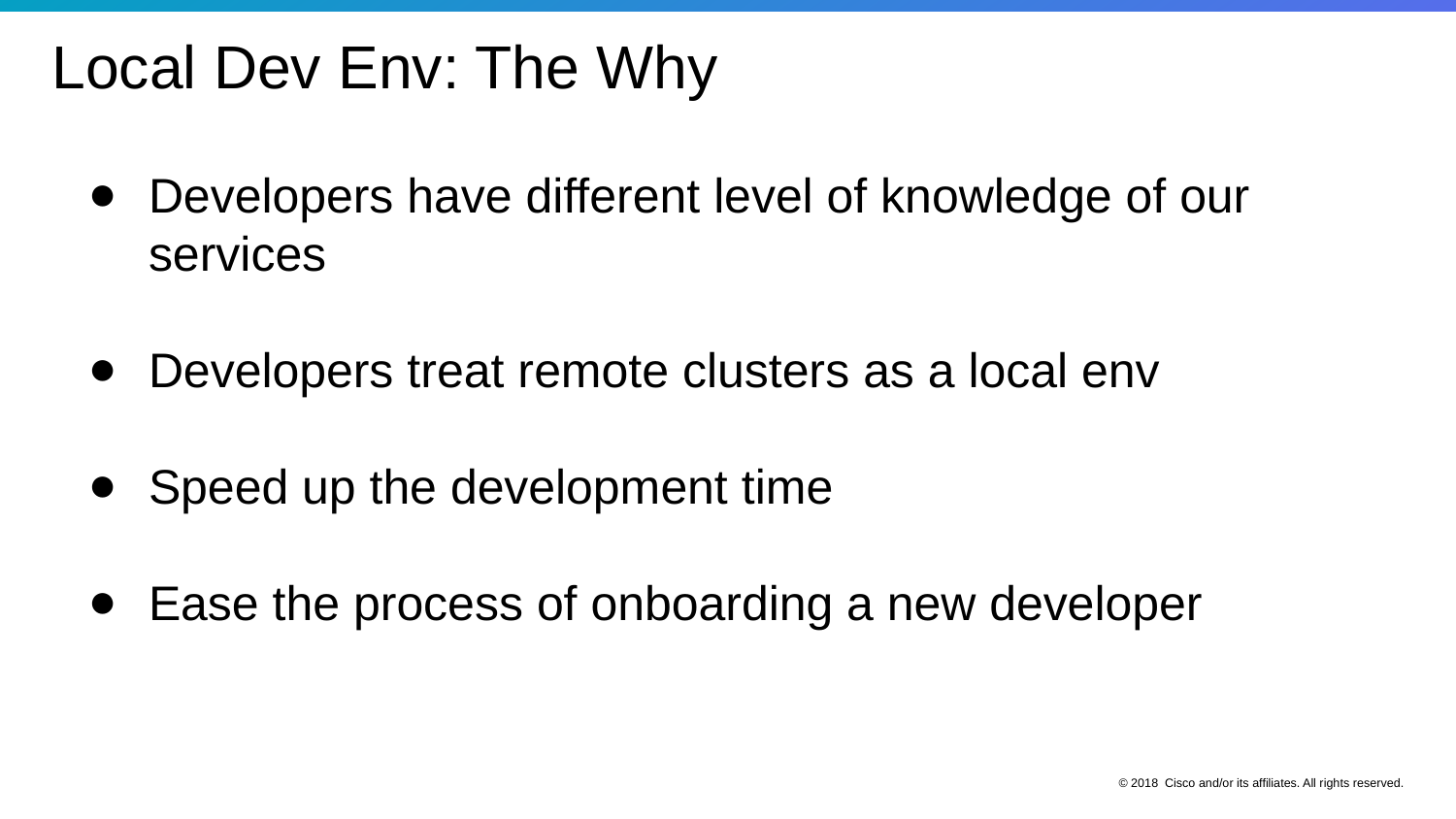

Local Dev Env: The Why
Developers have different level of knowledge of our services

Developers treat remote clusters as a local env

Speed up the development time

Ease the process of onboarding a new developer

© 2018  Cisco and/or its affiliates. All rights reserved.